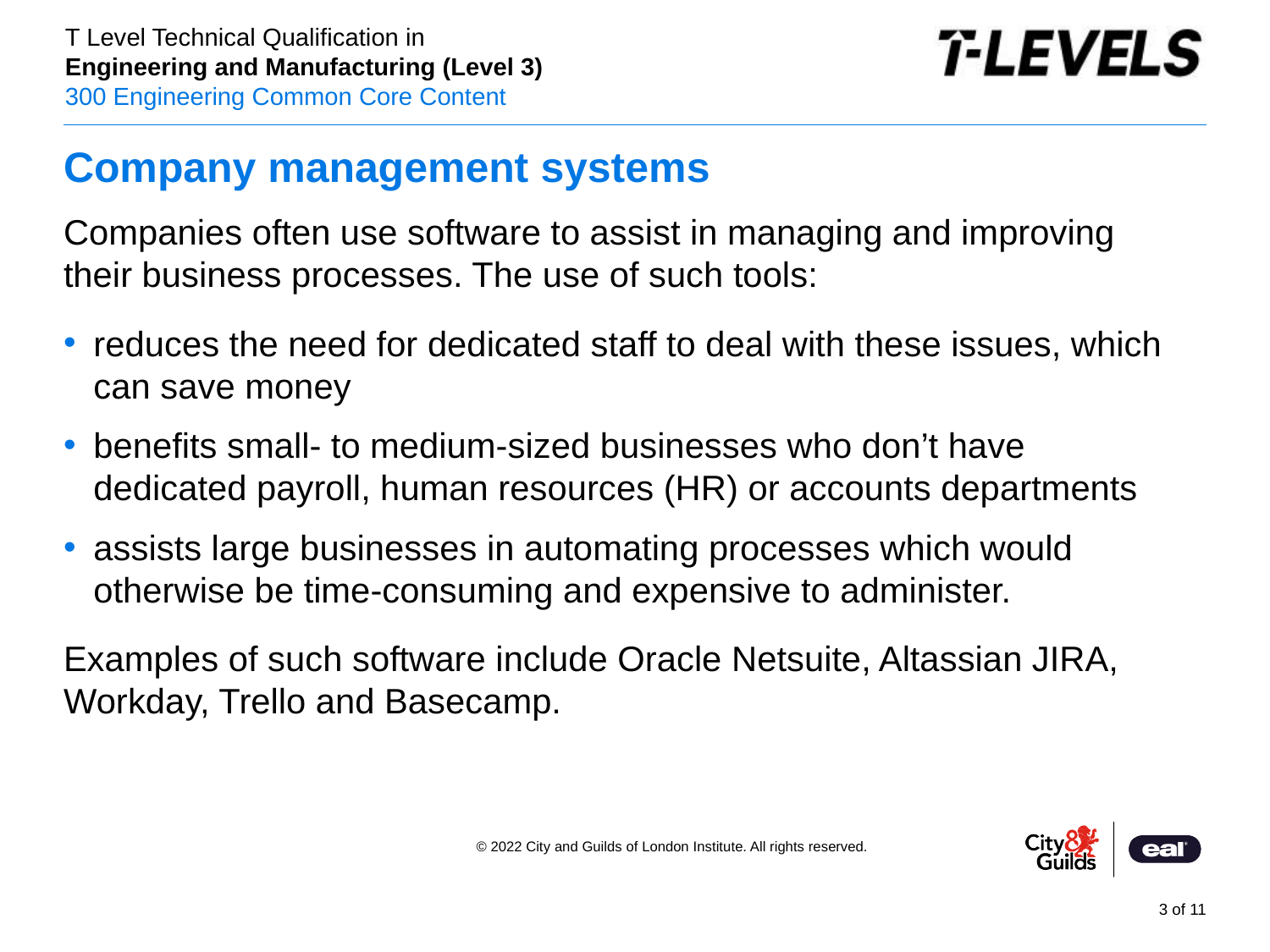

# Company management systems
Companies often use software to assist in managing and improving their business processes. The use of such tools:
reduces the need for dedicated staff to deal with these issues, which can save money
benefits small- to medium-sized businesses who don’t have dedicated payroll, human resources (HR) or accounts departments
assists large businesses in automating processes which would otherwise be time-consuming and expensive to administer.
Examples of such software include Oracle Netsuite, Altassian JIRA, Workday, Trello and Basecamp.